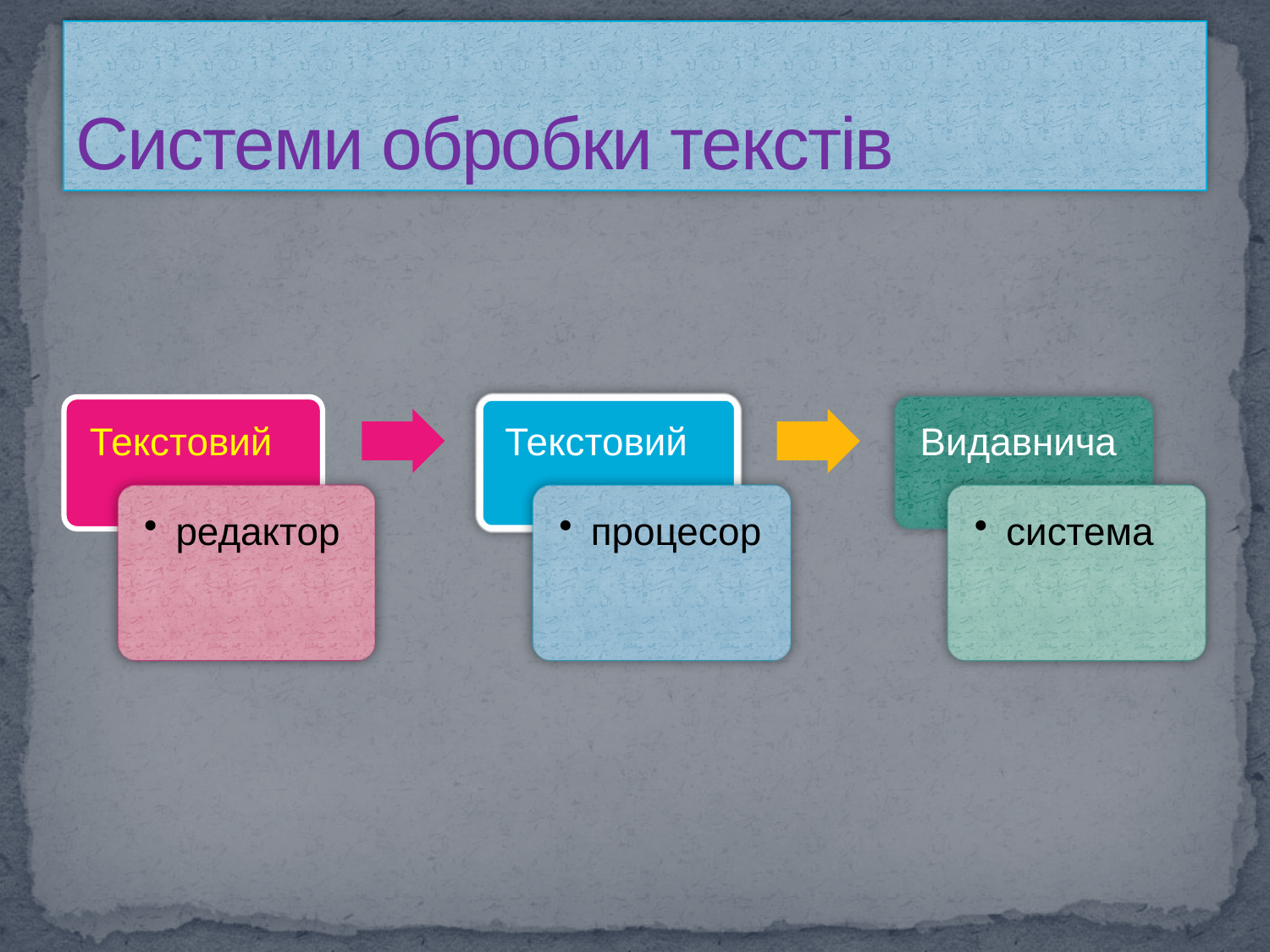

# Системи обробки текстів
Текстовий
редактор

Текстовий
процесор

Видавнича
система